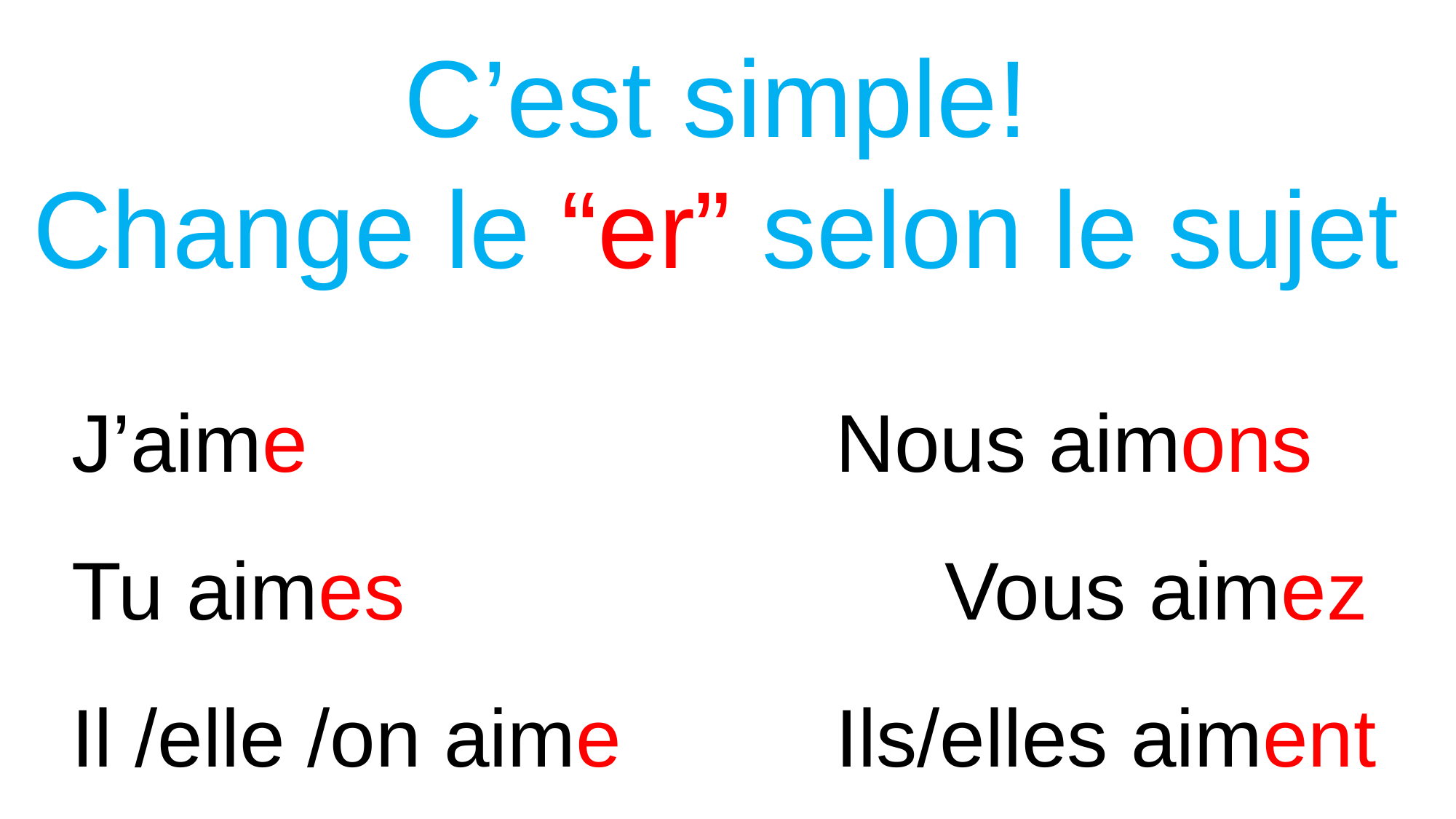

C’est simple!
Change le “er” selon le sujet
J’aime					Nous aimons
Tu aimes					Vous aimez
Il /elle /on aime		Ils/elles aiment